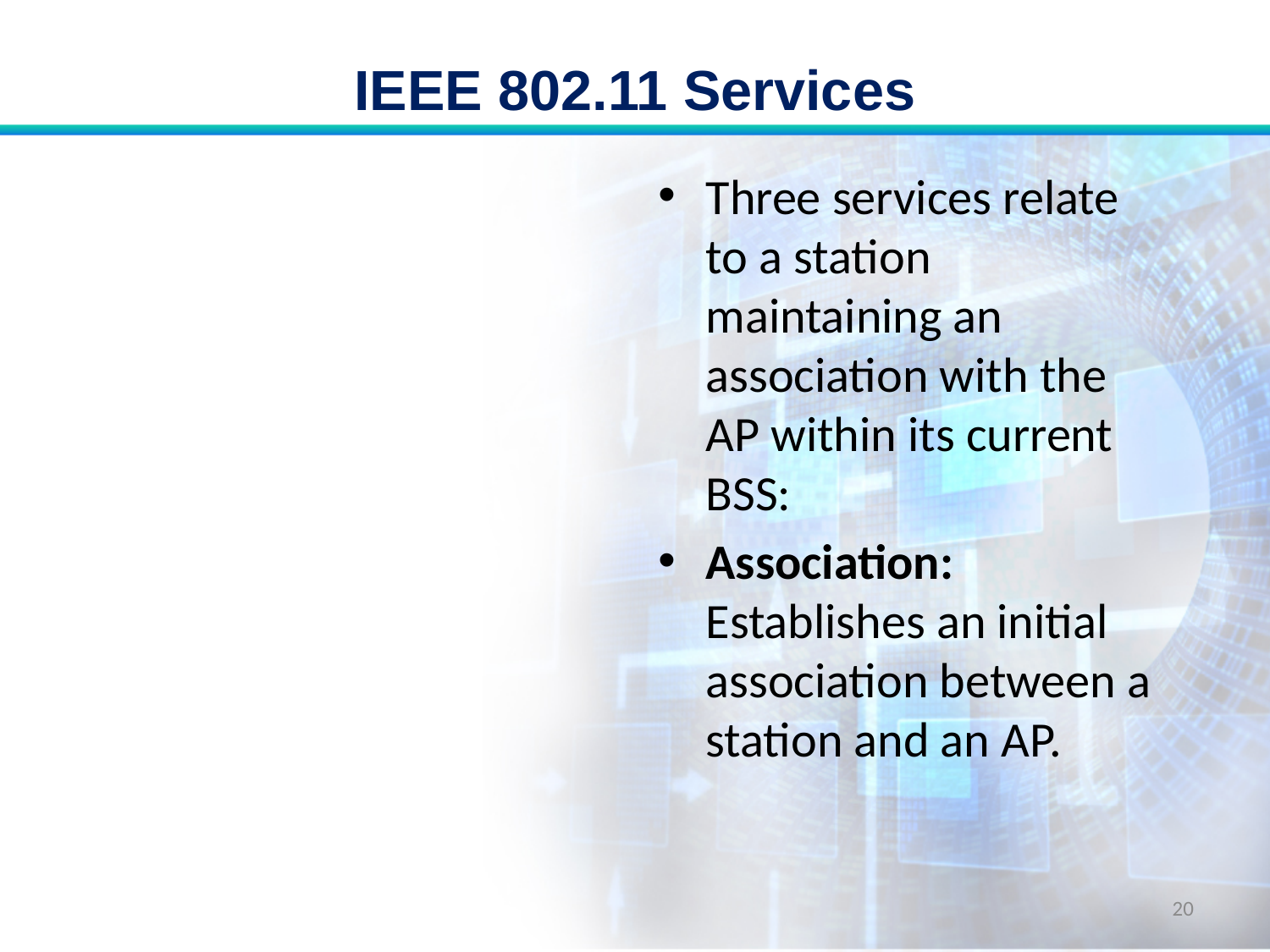

# IEEE 802.11 Services
Three services relate to a station maintaining an association with the AP within its current BSS:
Association: Establishes an initial association between a station and an AP.
20